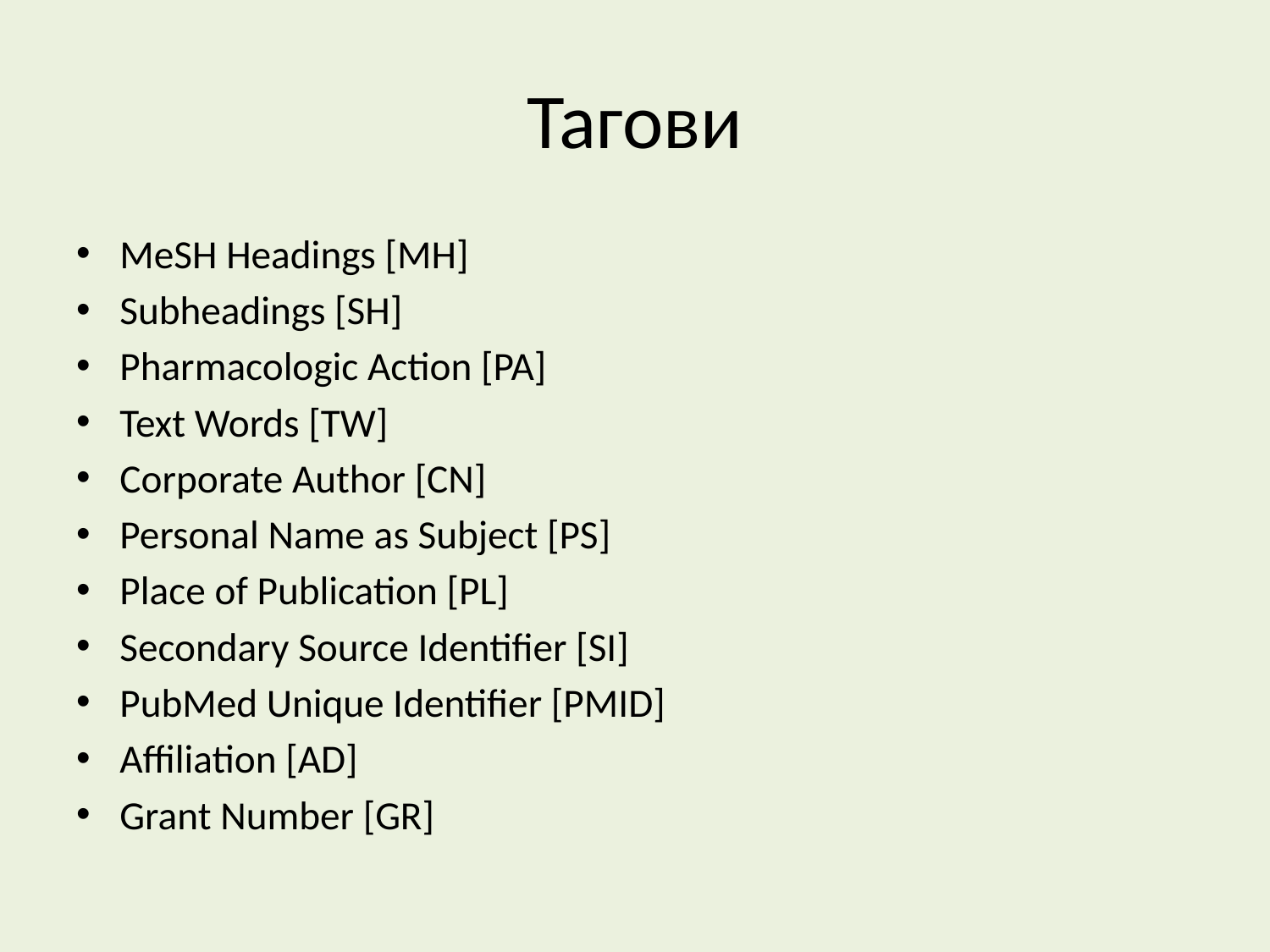

# Тагови
MeSH Headings [MH]
Subheadings [SH]
Pharmacologic Action [PA]
Text Words [TW]
Corporate Author [CN]
Personal Name as Subject [PS]
Place of Publication [PL]
Secondary Source Identifier [SI]
PubMed Unique Identifier [PMID]
Affiliation [AD]
Grant Number [GR]